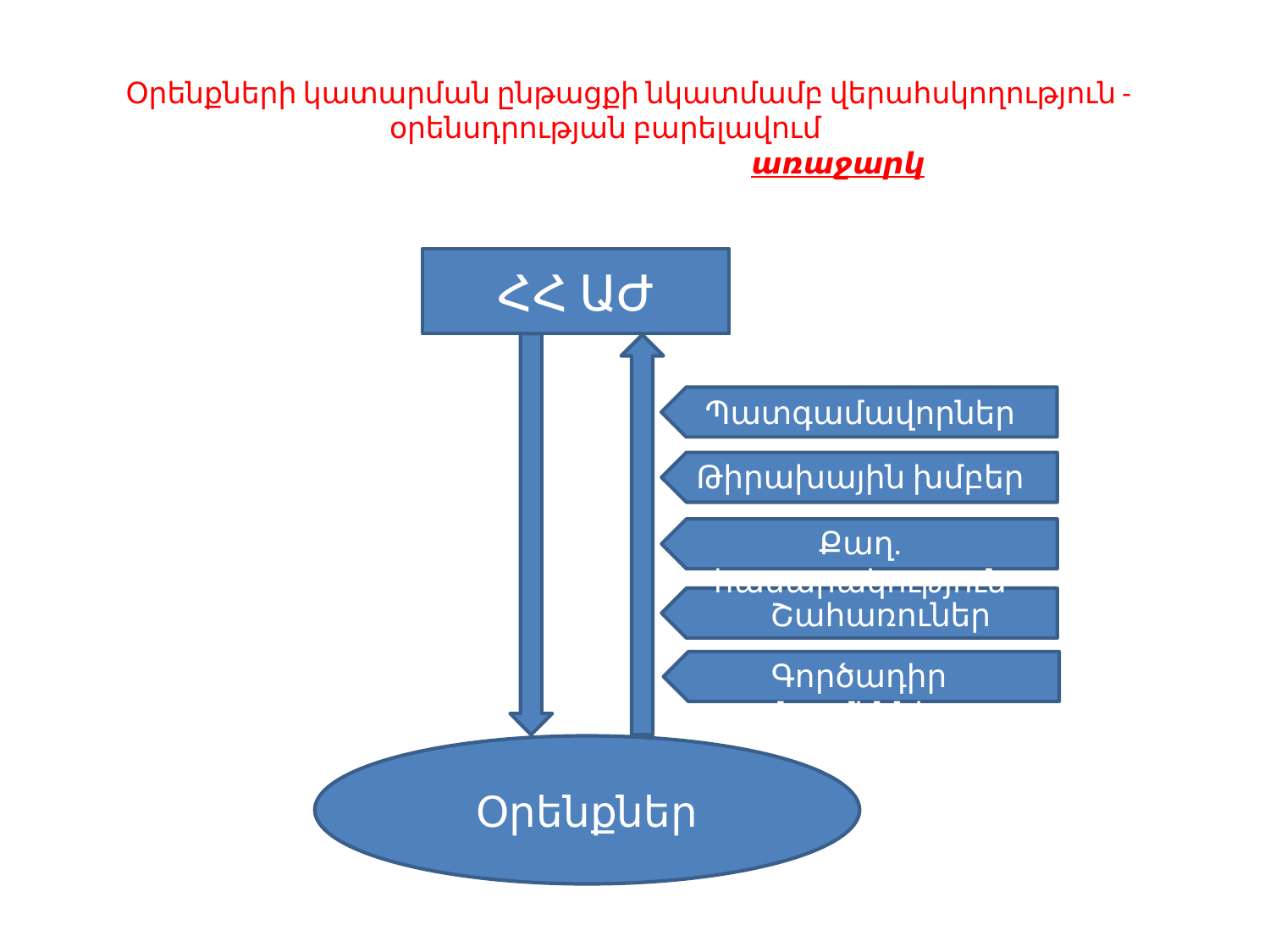

# Օրենքների կատարման ընթացքի նկատմամբ վերահսկողություն - օրենսդրության բարելավում առաջարկ

ՀՀ ԱԺ

Պատգամավորներ

Թիրախային խմբեր

Քաղ. հասարակություն

Շահառուներ
Գործադիր մարմիններ

Օրենքներ